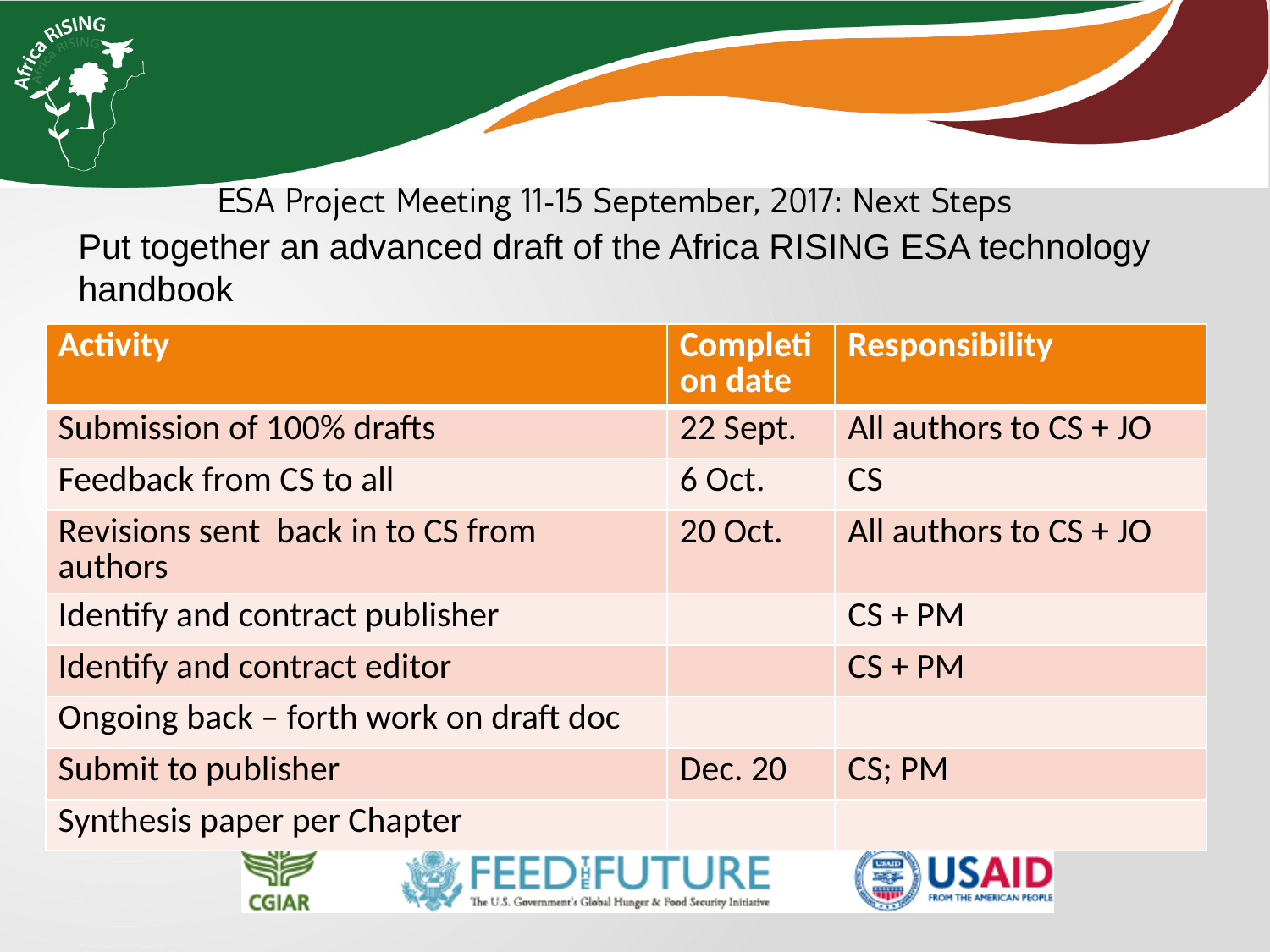

ESA Project Meeting 11-15 September, 2017: Next Steps
Put together an advanced draft of the Africa RISING ESA technology handbook

| Activity | Completion date | Responsibility |
| --- | --- | --- |
| Submission of 100% drafts | 22 Sept. | All authors to CS + JO |
| Feedback from CS to all | 6 Oct. | CS |
| Revisions sent back in to CS from authors | 20 Oct. | All authors to CS + JO |
| Identify and contract publisher |  | CS + PM |
| Identify and contract editor |  | CS + PM |
| Ongoing back – forth work on draft doc |  |  |
| Submit to publisher | Dec. 20 | CS; PM |
| Synthesis paper per Chapter |  |  |